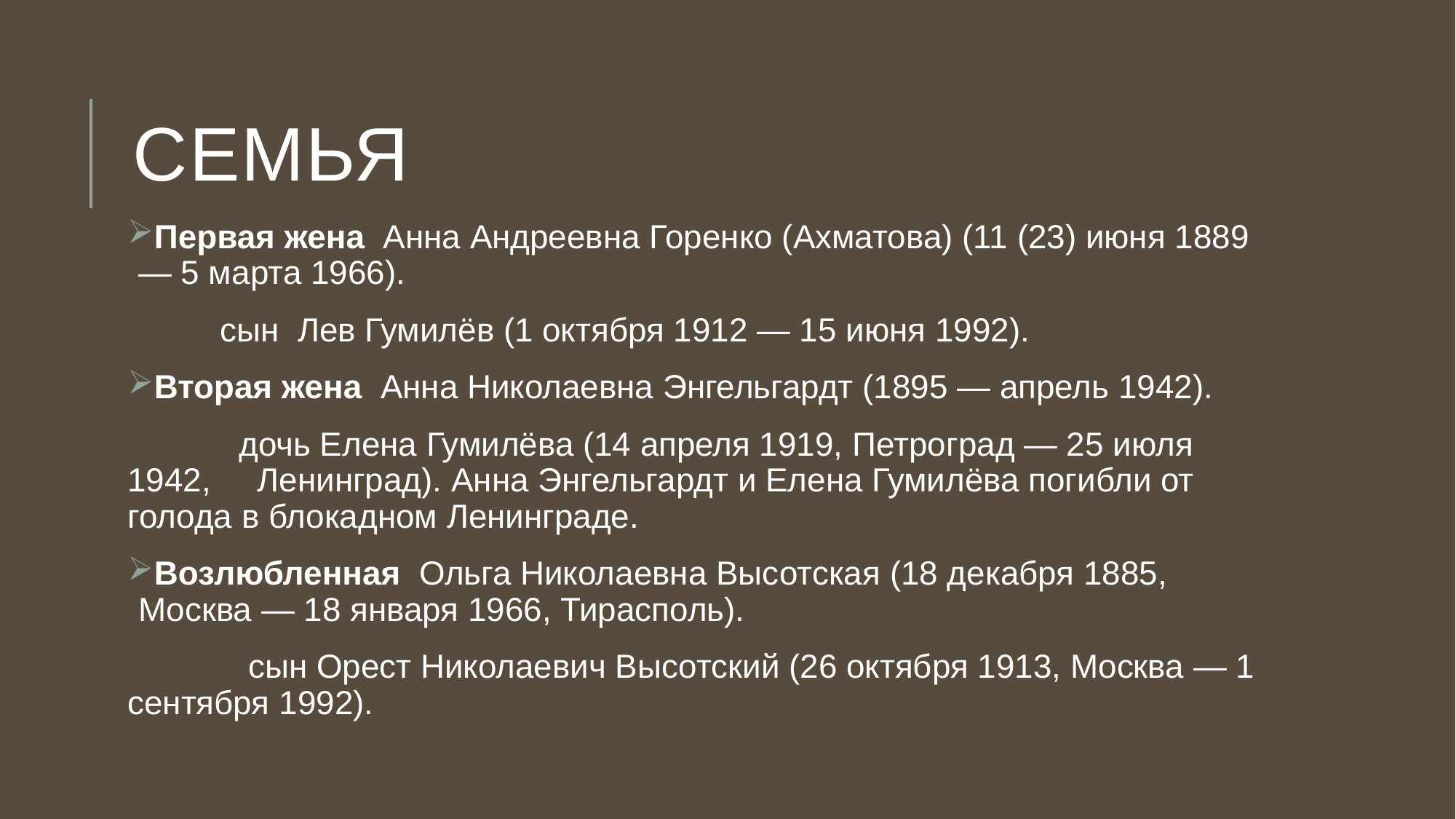

# семья
Первая жена  Анна Андреевна Горенко (Ахматова) (11 (23) июня 1889 — 5 марта 1966).
          сын  Лев Гумилёв (1 октября 1912 — 15 июня 1992).
Вторая жена  Анна Николаевна Энгельгардт (1895 — апрель 1942).
            дочь Елена Гумилёва (14 апреля 1919, Петроград — 25 июля 1942,     Ленинград). Анна Энгельгардт и Елена Гумилёва погибли от голода в блокадном Ленинграде.
Возлюбленная  Ольга Николаевна Высотская (18 декабря 1885, Москва — 18 января 1966, Тирасполь).
             сын Орест Николаевич Высотский (26 октября 1913, Москва — 1 сентября 1992).